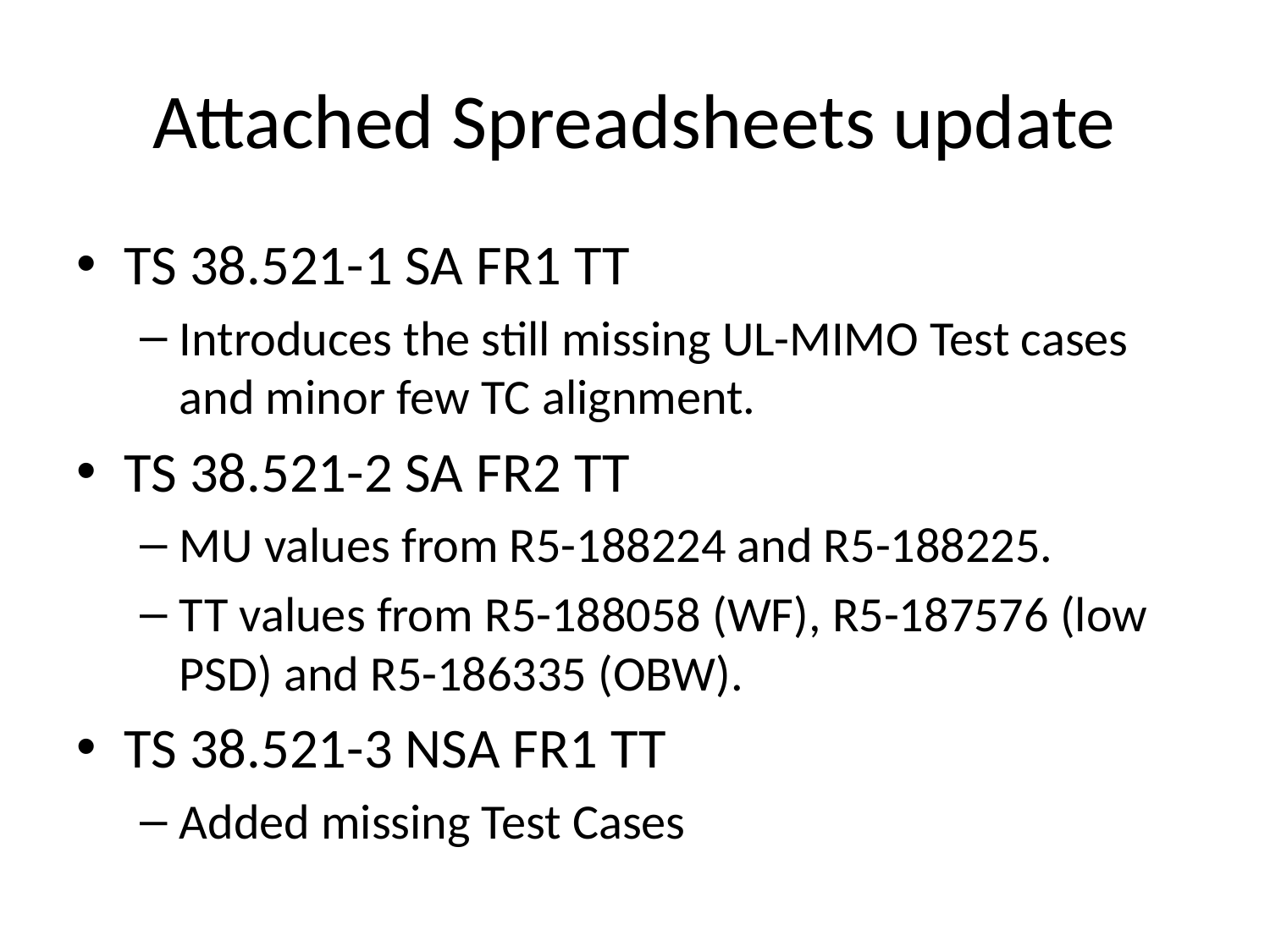

# Attached Spreadsheets update
TS 38.521-1 SA FR1 TT
Introduces the still missing UL-MIMO Test cases and minor few TC alignment.
TS 38.521-2 SA FR2 TT
MU values from R5-188224 and R5-188225.
TT values from R5-188058 (WF), R5-187576 (low PSD) and R5-186335 (OBW).
TS 38.521-3 NSA FR1 TT
Added missing Test Cases